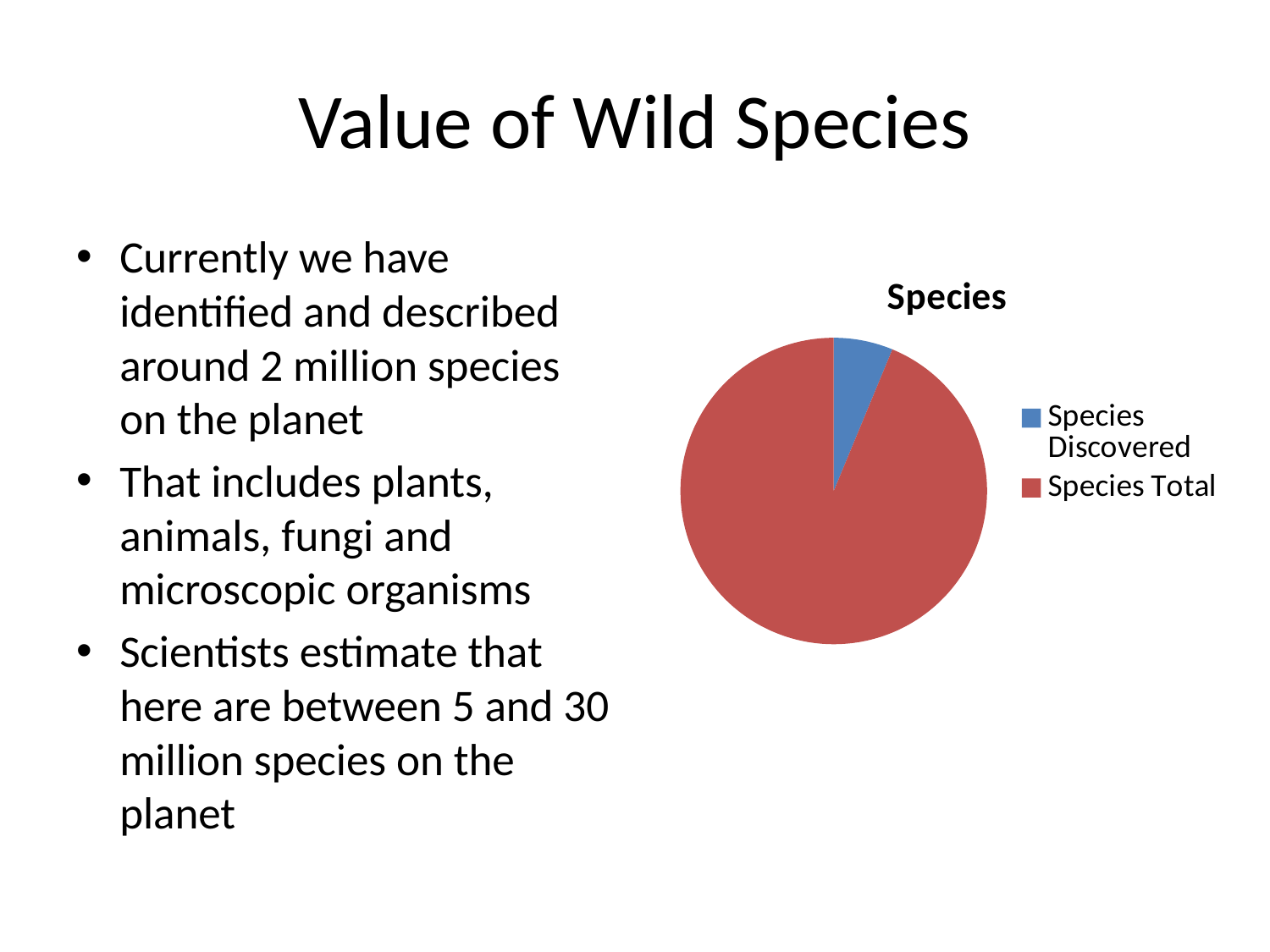

# Value of Wild Species
Currently we have identified and described around 2 million species on the planet
That includes plants, animals, fungi and microscopic organisms
Scientists estimate that here are between 5 and 30 million species on the planet

### Chart: Species

| Category | Sales |
|---|---|
| Species Discovered | 2.0 |
| Species Total | 30.0 |